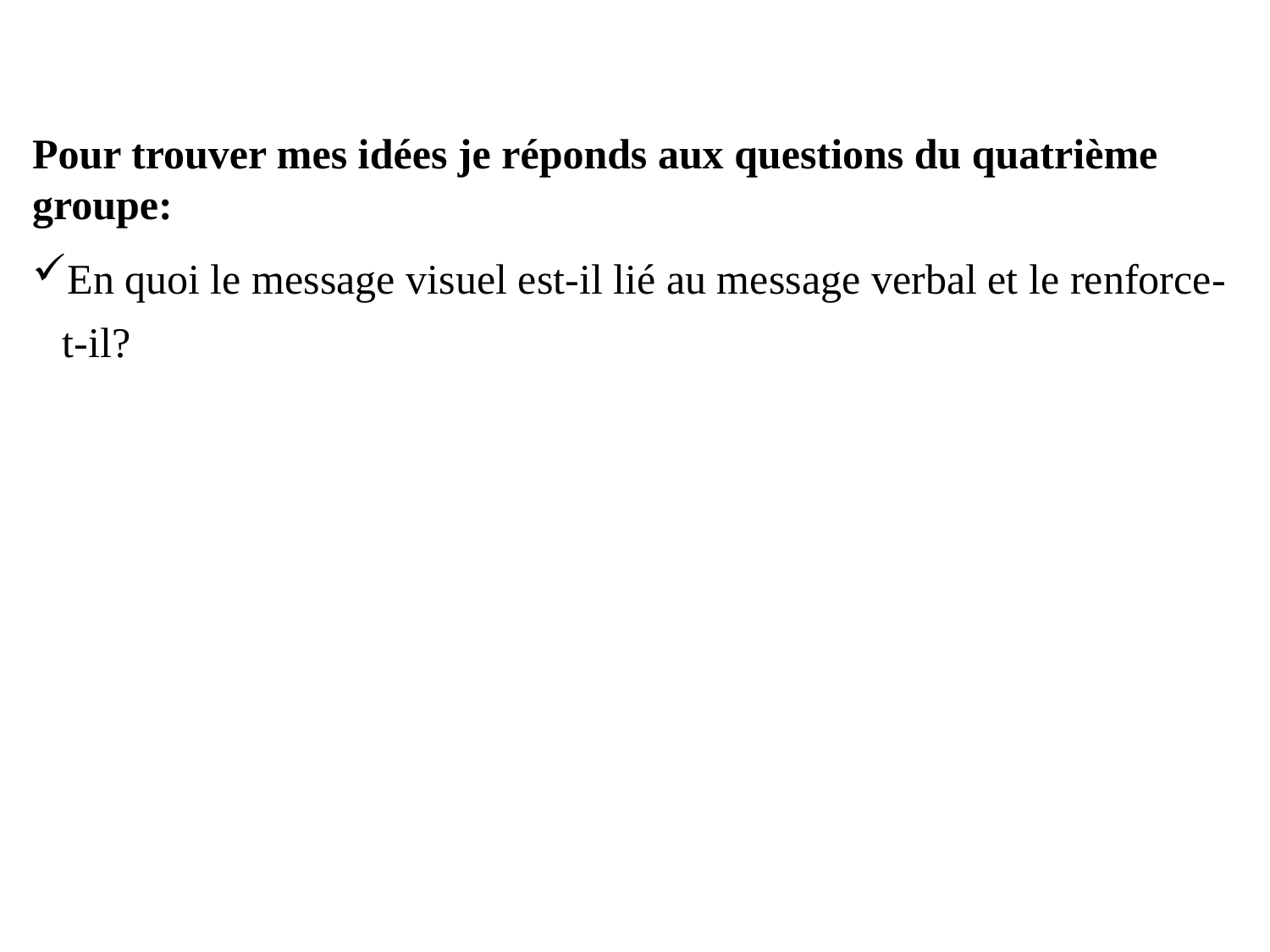

Pour trouver mes idées je réponds aux questions du quatrième groupe:
En quoi le message visuel est-il lié au message verbal et le renforce-t-il?